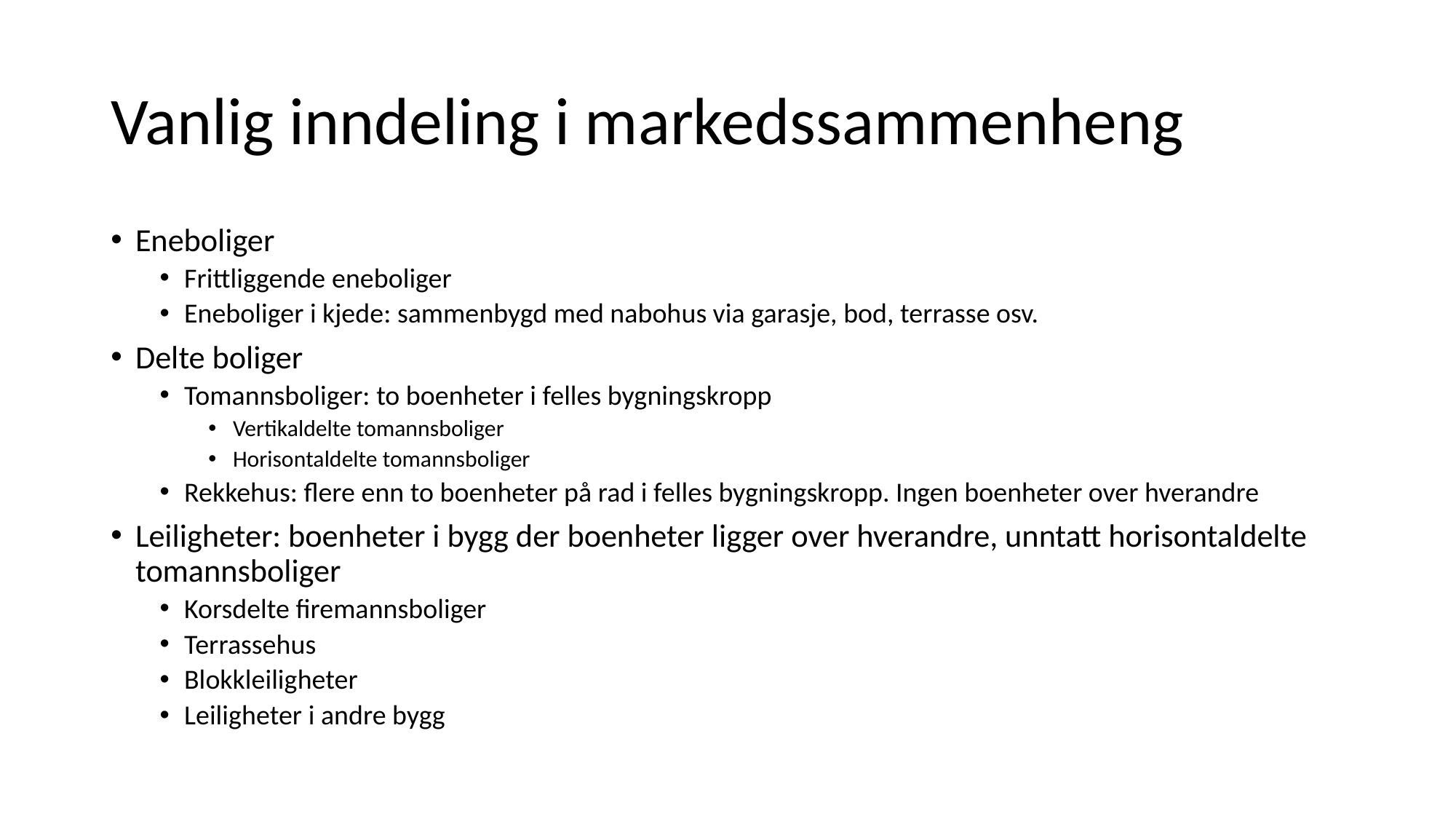

# Vanlig inndeling i markedssammenheng
Eneboliger
Frittliggende eneboliger
Eneboliger i kjede: sammenbygd med nabohus via garasje, bod, terrasse osv.
Delte boliger
Tomannsboliger: to boenheter i felles bygningskropp
Vertikaldelte tomannsboliger
Horisontaldelte tomannsboliger
Rekkehus: flere enn to boenheter på rad i felles bygningskropp. Ingen boenheter over hverandre
Leiligheter: boenheter i bygg der boenheter ligger over hverandre, unntatt horisontaldelte tomannsboliger
Korsdelte firemannsboliger
Terrassehus
Blokkleiligheter
Leiligheter i andre bygg